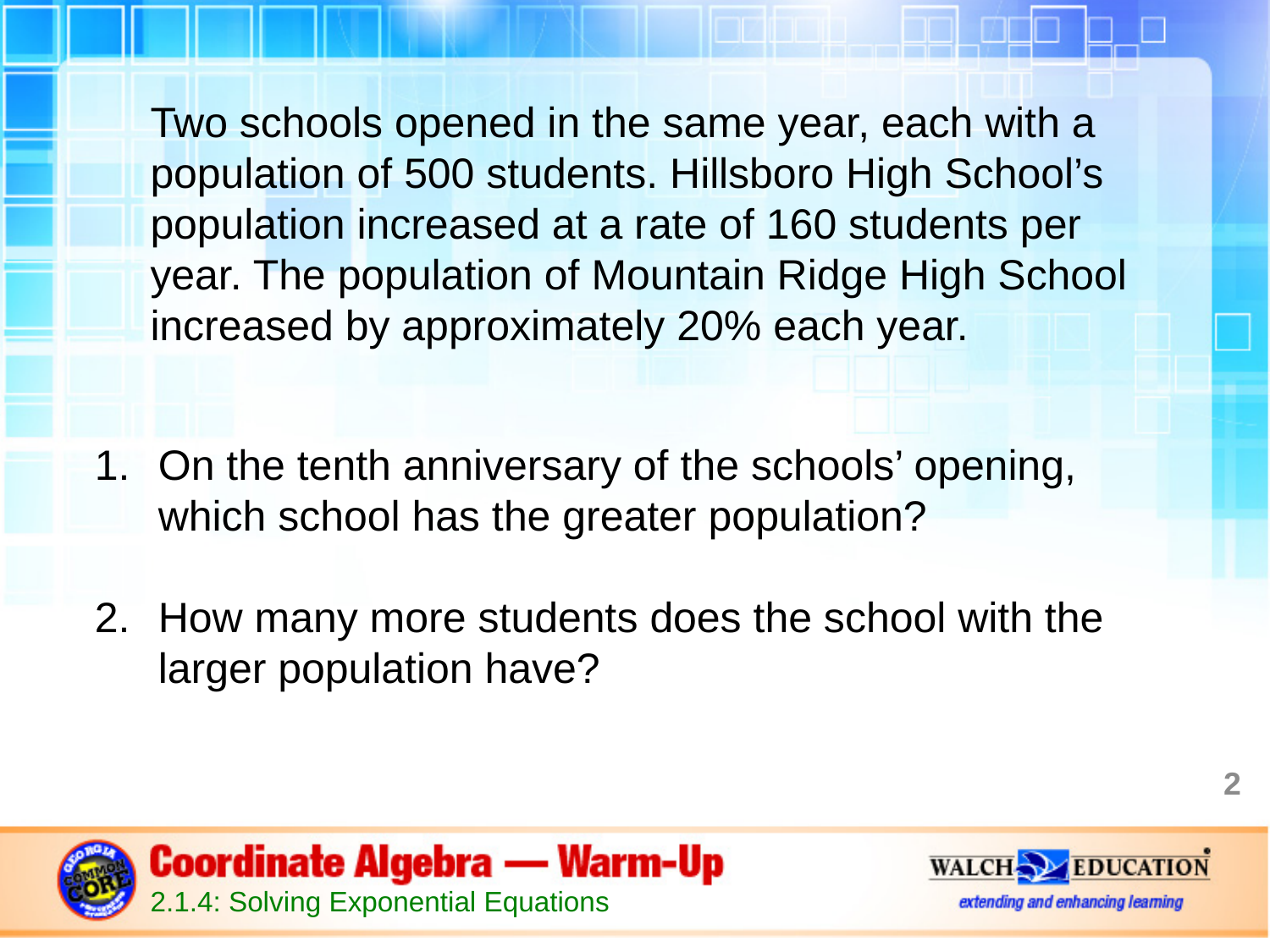

Two schools opened in the same year, each with a population of 500 students. Hillsboro High School’s population increased at a rate of 160 students per year. The population of Mountain Ridge High School increased by approximately 20% each year.
On the tenth anniversary of the schools’ opening, which school has the greater population?

How many more students does the school with the larger population have?
2
2.1.4: Solving Exponential Equations